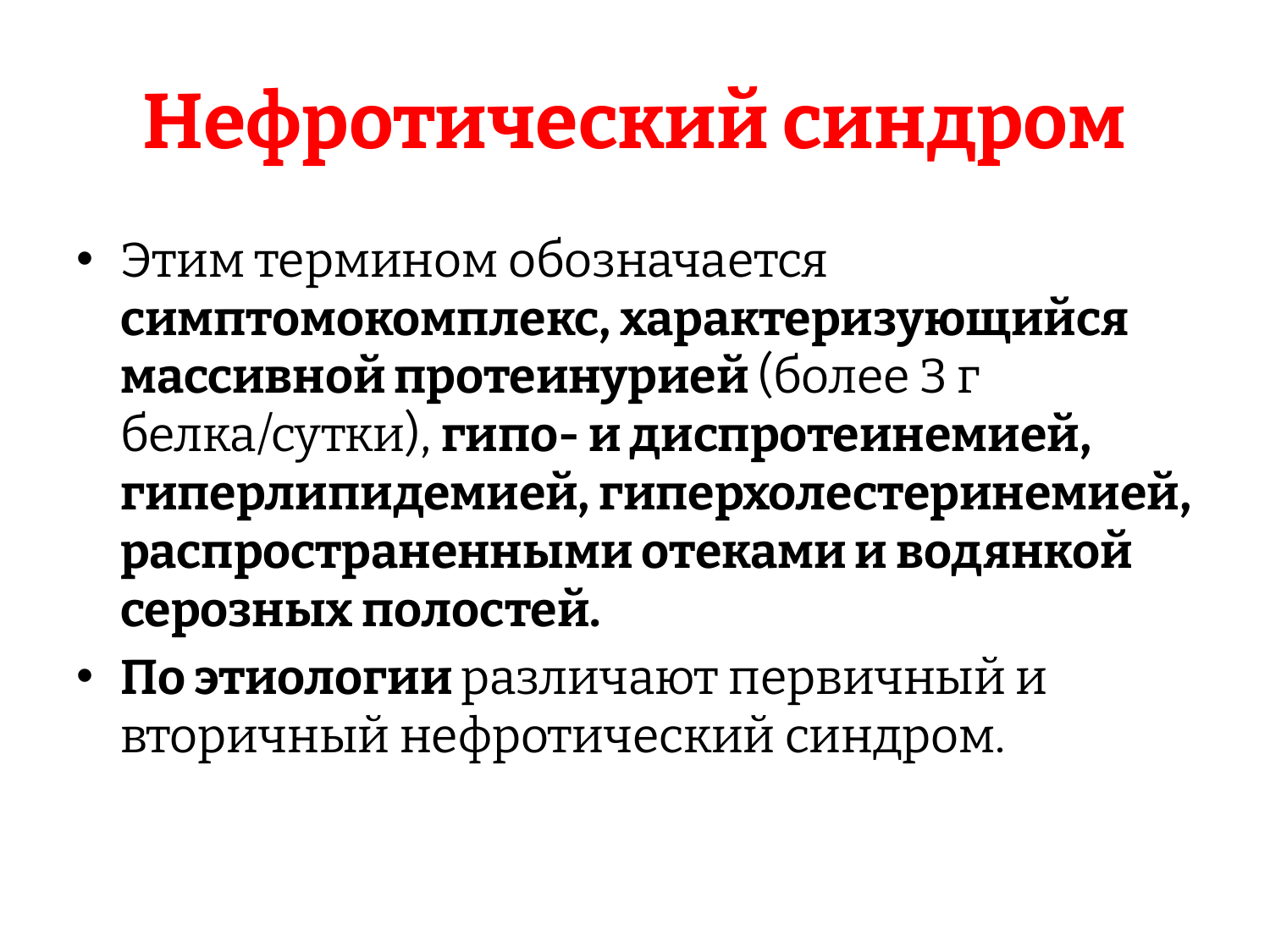

# Нефротический синдром
Этим термином обозначается симптомокомплекс, характеризующийся массивной протеинурией (более 3 г белка/сутки), гипо- и диспротеинемией, гиперлипидемией, гиперхолестеринемией, распространенными отеками и водянкой серозных полостей.
По этиологии различают первичный и вторичный нефротический синдром.